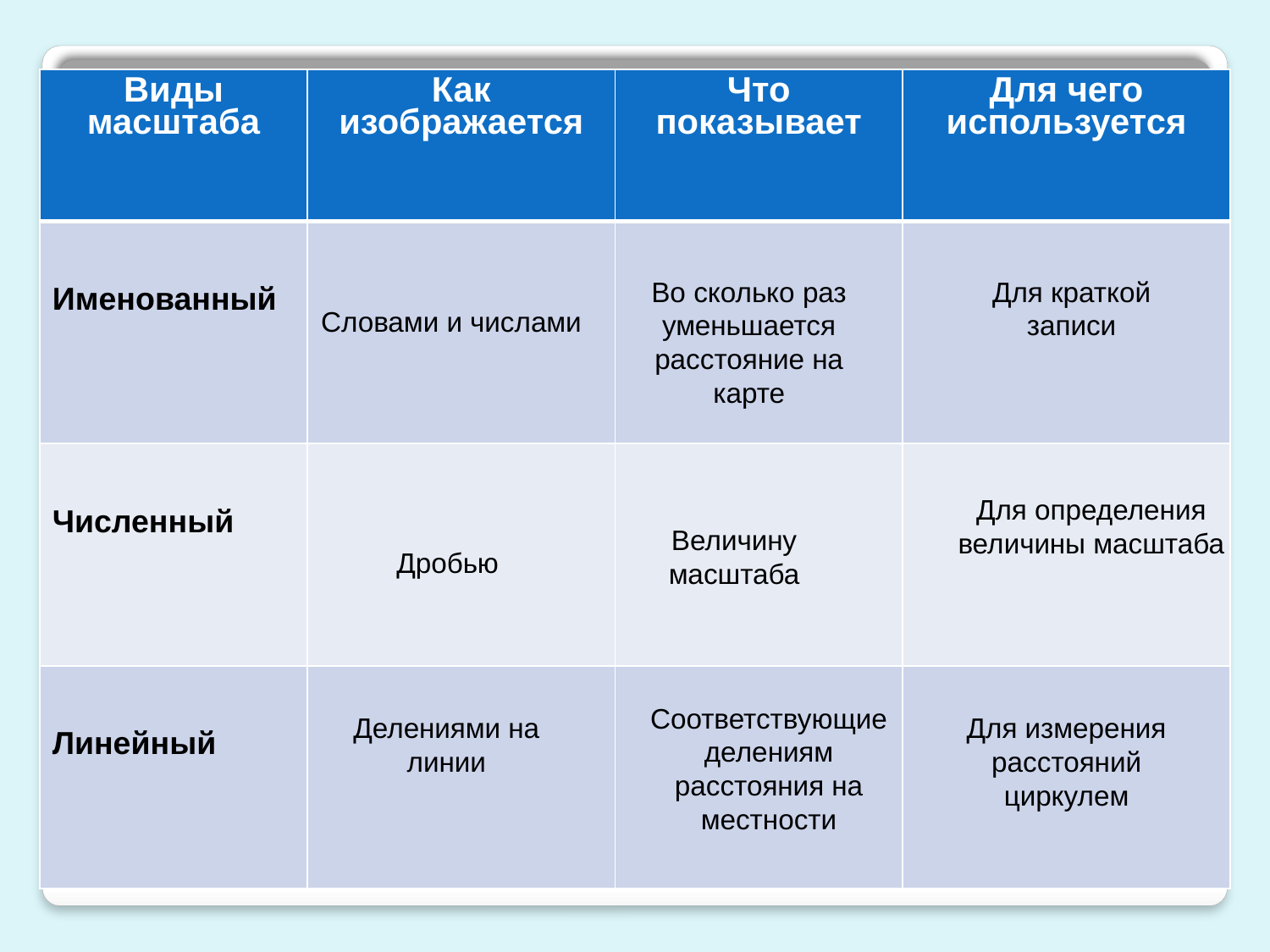

| Виды масштаба | Как изображается | Что показывает | Для чего используется |
| --- | --- | --- | --- |
| Именованный |  |  |  |
| Численный |  |  |  |
| Линейный |  |  |  |
Во сколько раз уменьшается расстояние на карте
Для краткой записи
Словами и числами
Для определения величины масштаба
Величину масштаба
Дробью
Соответствующие делениям расстояния на местности
Делениями на линии
Для измерения расстояний циркулем